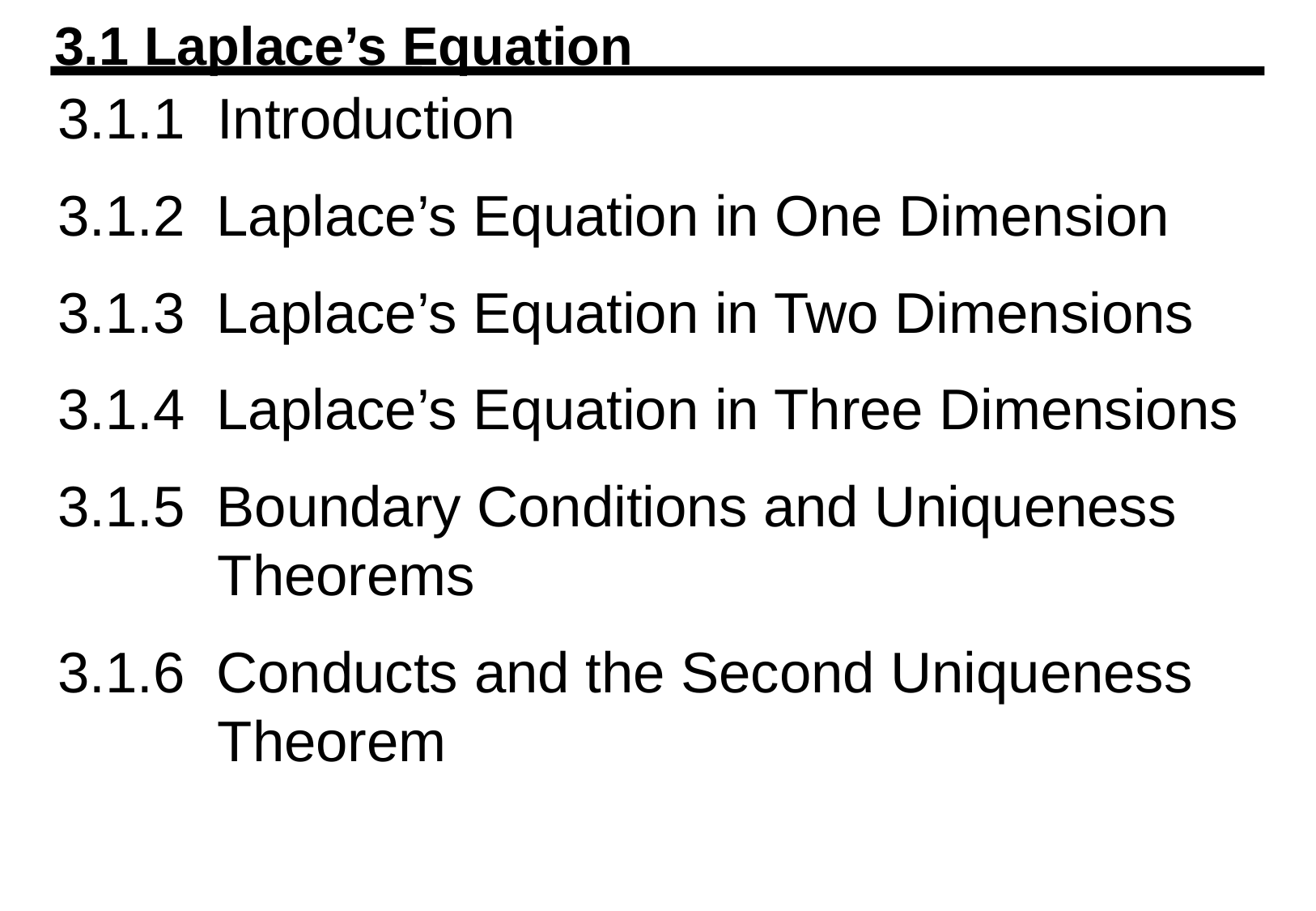

3.1 Laplace’s Equation
3.1.1  Introduction

3.1.2  Laplace’s Equation in One Dimension

3.1.3  Laplace’s Equation in Two Dimensions

3.1.4  Laplace’s Equation in Three Dimensions

3.1.5  Boundary Conditions and Uniqueness
          Theorems

3.1.6  Conducts and the Second Uniqueness
          Theorem